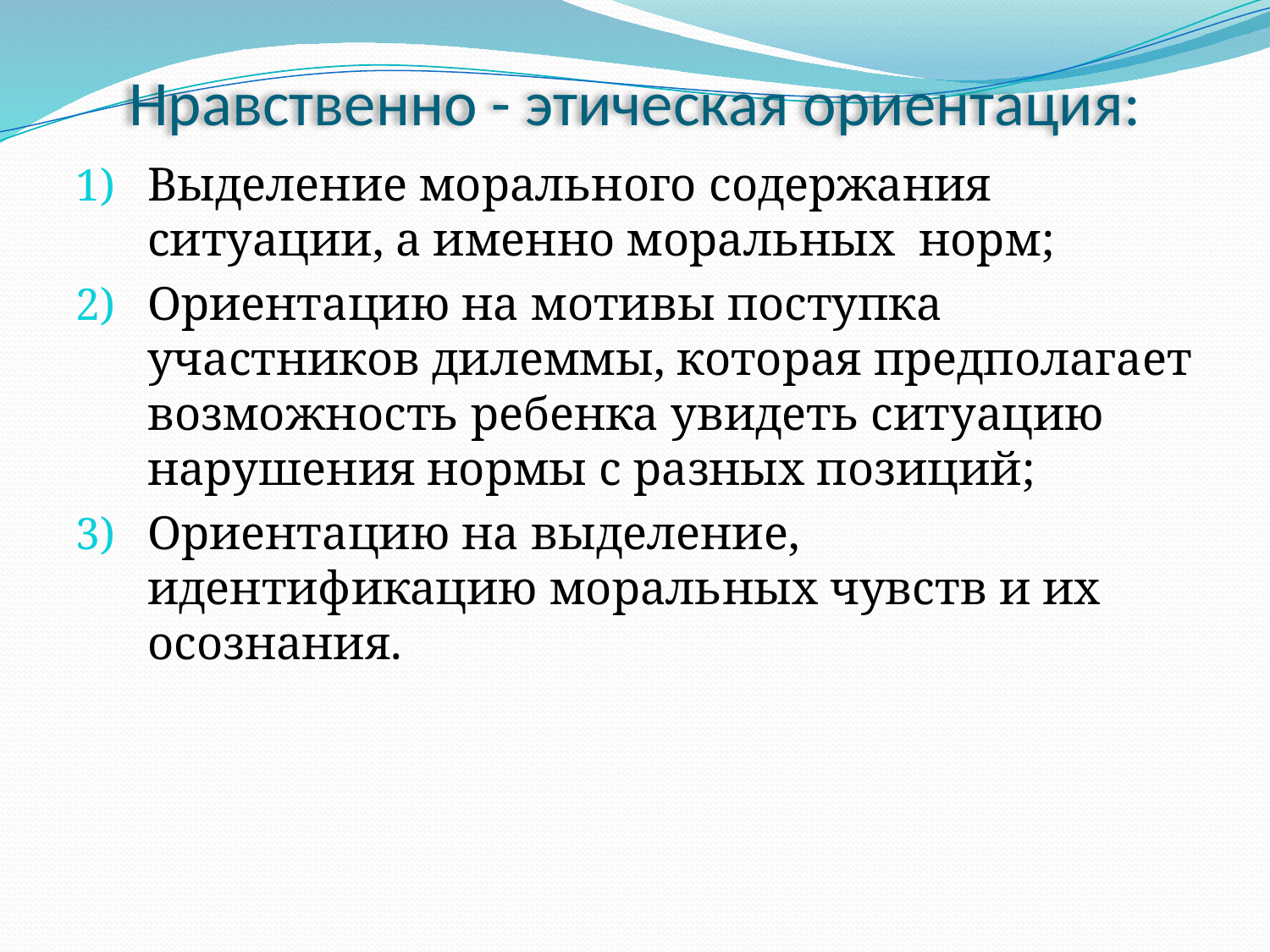

# Нравственно - этическая ориентация:
Выделение морального содержания ситуации, а именно моральных  норм;
Ориентацию на мотивы поступка участников дилеммы, которая предполагает возможность ребенка увидеть ситуацию нарушения нормы с разных позиций;
Ориентацию на выделение, идентификацию моральных чувств и их осознания.